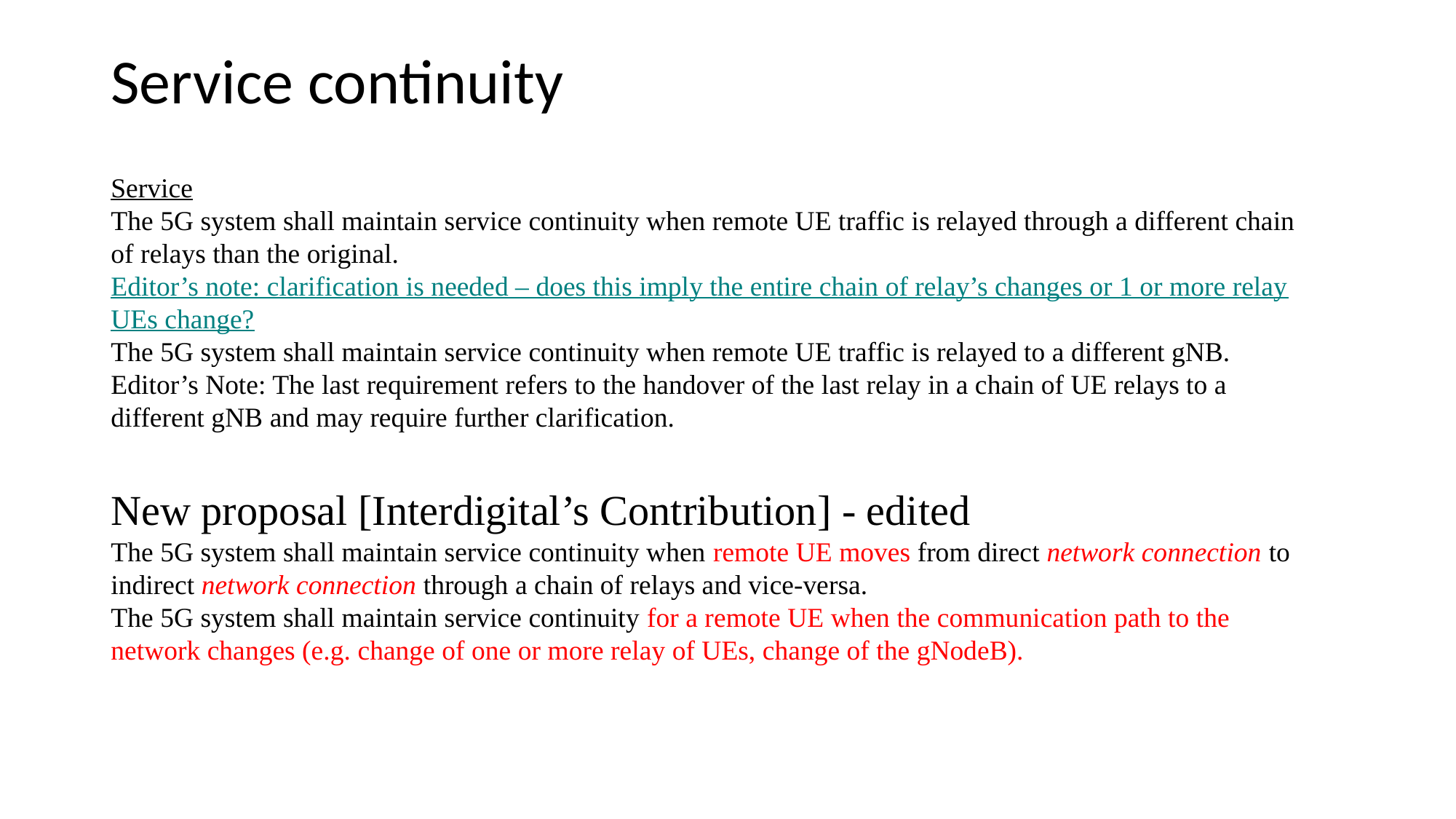

# Service continuity
Service
The 5G system shall maintain service continuity when remote UE traffic is relayed through a different chain of relays than the original.
Editor’s note: clarification is needed – does this imply the entire chain of relay’s changes or 1 or more relay UEs change?
The 5G system shall maintain service continuity when remote UE traffic is relayed to a different gNB.
Editor’s Note: The last requirement refers to the handover of the last relay in a chain of UE relays to a different gNB and may require further clarification.

New proposal [Interdigital’s Contribution] - edited
The 5G system shall maintain service continuity when remote UE moves from direct network connection to indirect network connection through a chain of relays and vice-versa.
The 5G system shall maintain service continuity for a remote UE when the communication path to the network changes (e.g. change of one or more relay of UEs, change of the gNodeB).